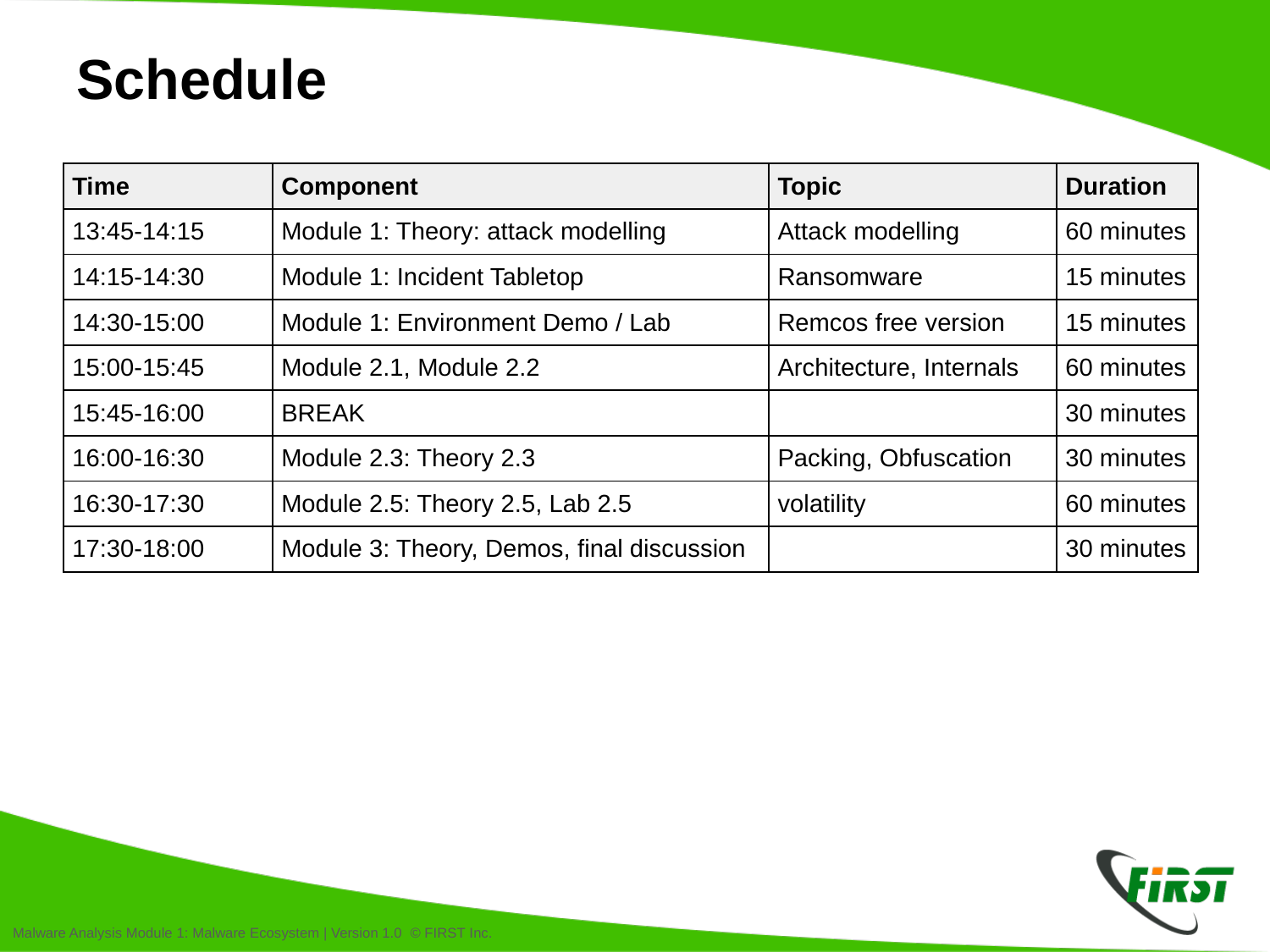

# Schedule
| Time | Component | Topic | Duration |
| --- | --- | --- | --- |
| 13:45-14:15 | Module 1: Theory: attack modelling | Attack modelling | 60 minutes |
| 14:15-14:30 | Module 1: Incident Tabletop | Ransomware | 15 minutes |
| 14:30-15:00 | Module 1: Environment Demo / Lab | Remcos free version | 15 minutes |
| 15:00-15:45 | Module 2.1, Module 2.2 | Architecture, Internals | 60 minutes |
| 15:45-16:00 | BREAK |  | 30 minutes |
| 16:00-16:30 | Module 2.3: Theory 2.3 | Packing, Obfuscation | 30 minutes |
| 16:30-17:30 | Module 2.5: Theory 2.5, Lab 2.5 | volatility | 60 minutes |
| 17:30-18:00 | Module 3: Theory, Demos, final discussion |  | 30 minutes |